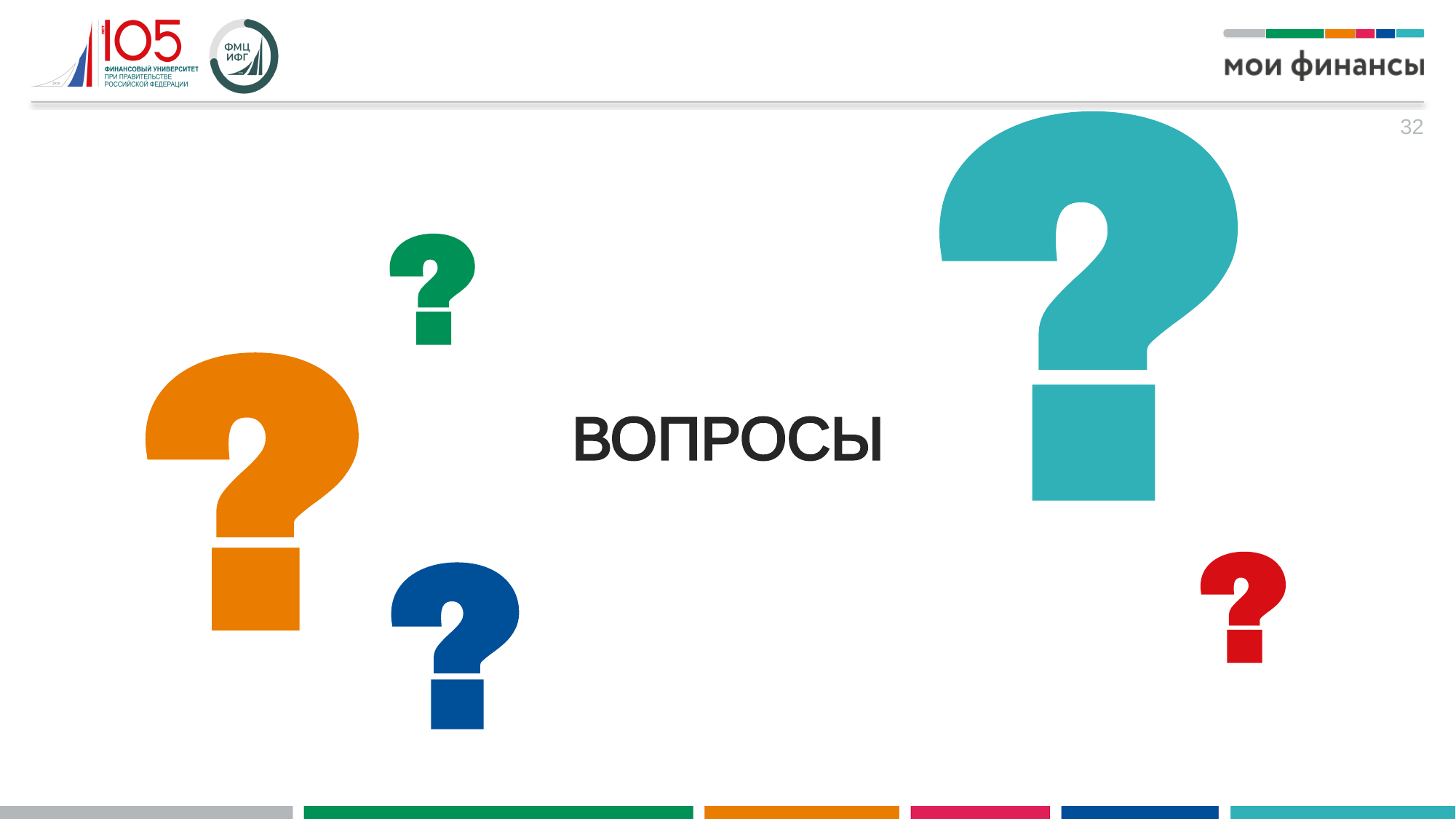

?
32
?
?
ВОПРОСЫ
?
?